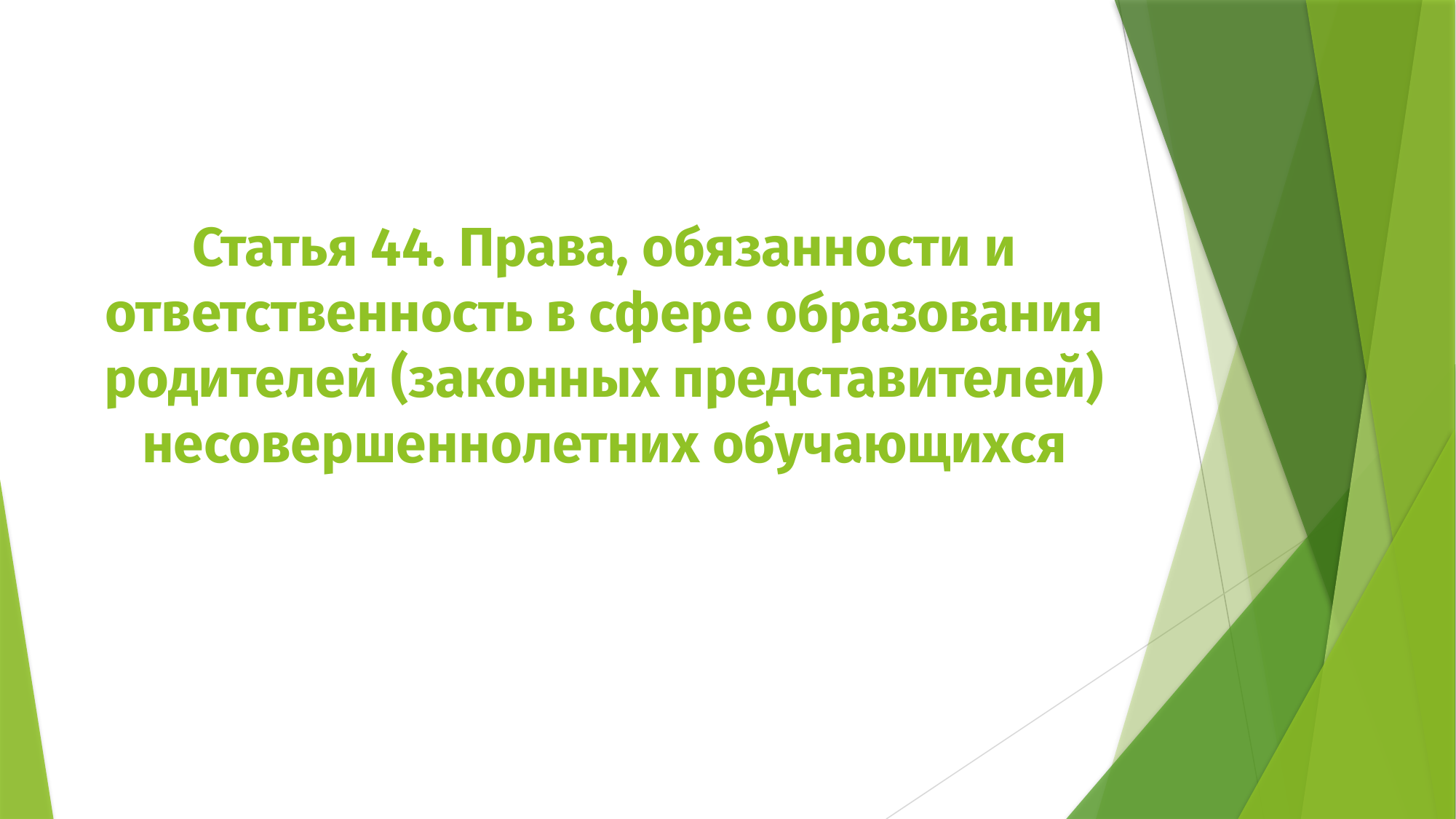

# Статья 44. Права, обязанности и ответственность в сфере образования родителей (законных представителей) несовершеннолетних обучающихся